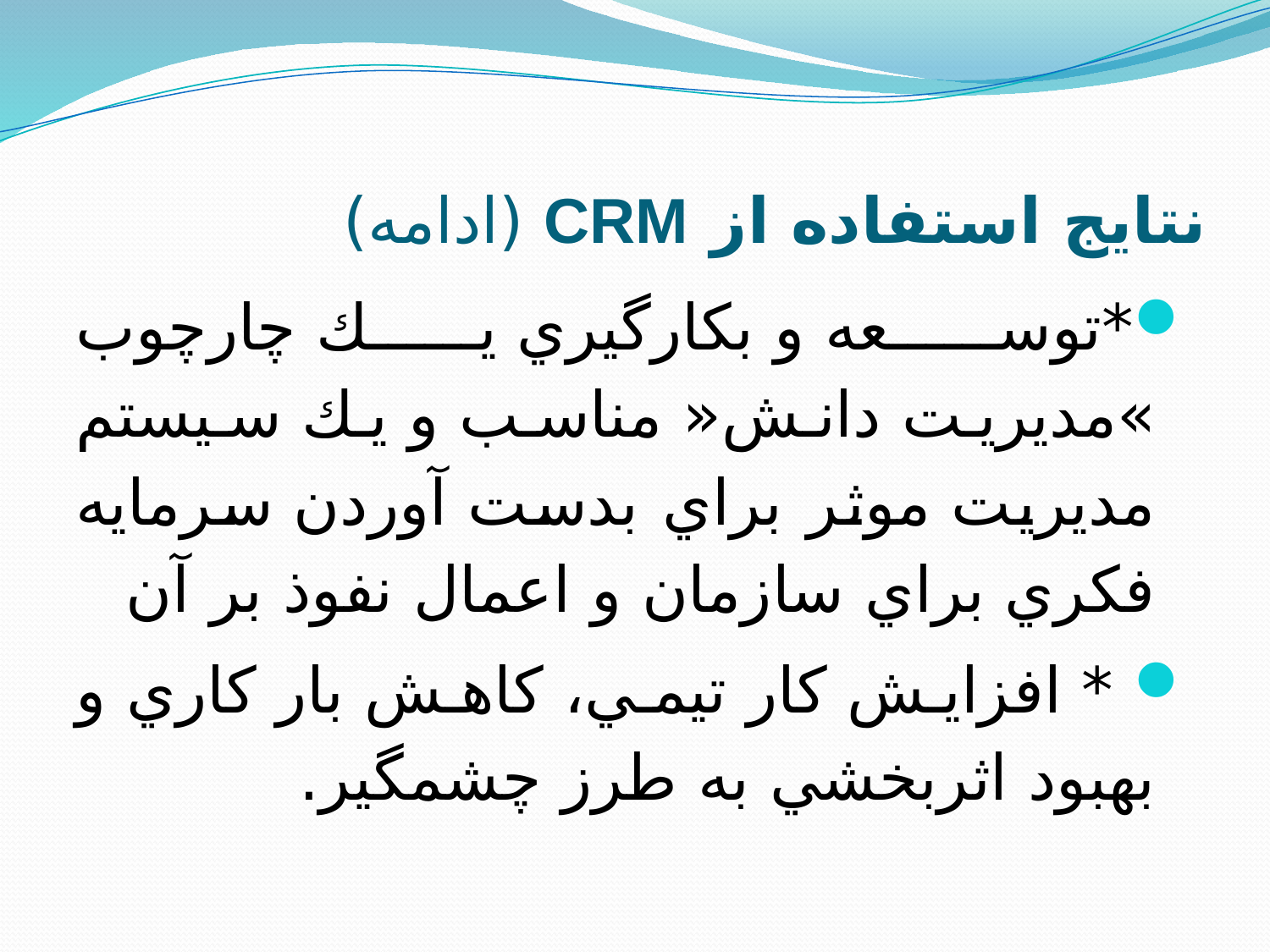

# نتایج استفاده از CRM (ادامه)
*توسعه و بكارگيري يك چارچوب »مديريت دانش« مناسب و يك سيستم مديريت موثر براي بدست آوردن سرمايه فكري براي سازمان و اعمال نفوذ بر آن
 * افزايش كار تيمي، كاهش بار كاري و بهبود اثربخشي به طرز چشمگير.